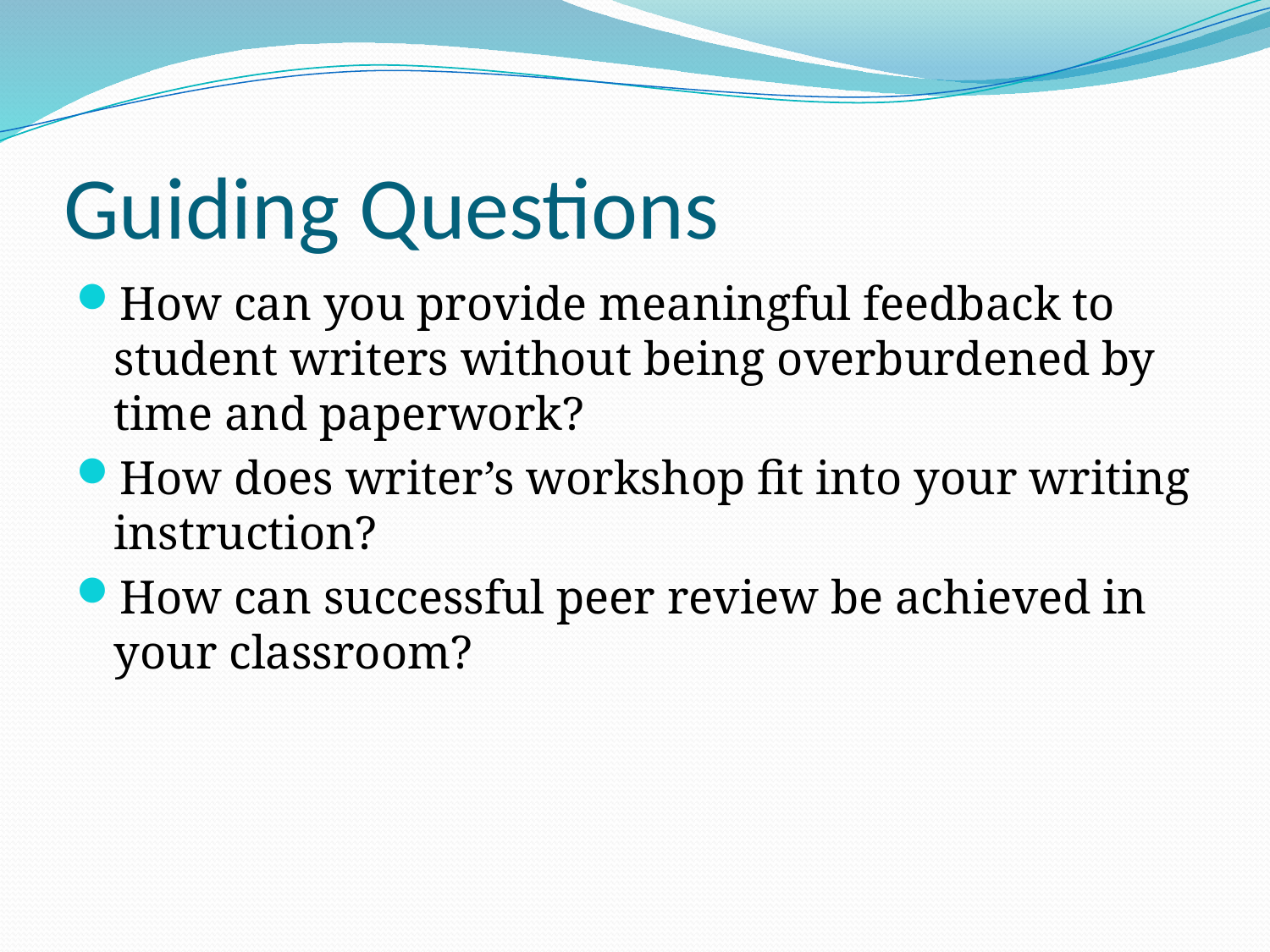

# Guiding Questions
How can you provide meaningful feedback to student writers without being overburdened by time and paperwork?
How does writer’s workshop fit into your writing instruction?
How can successful peer review be achieved in your classroom?